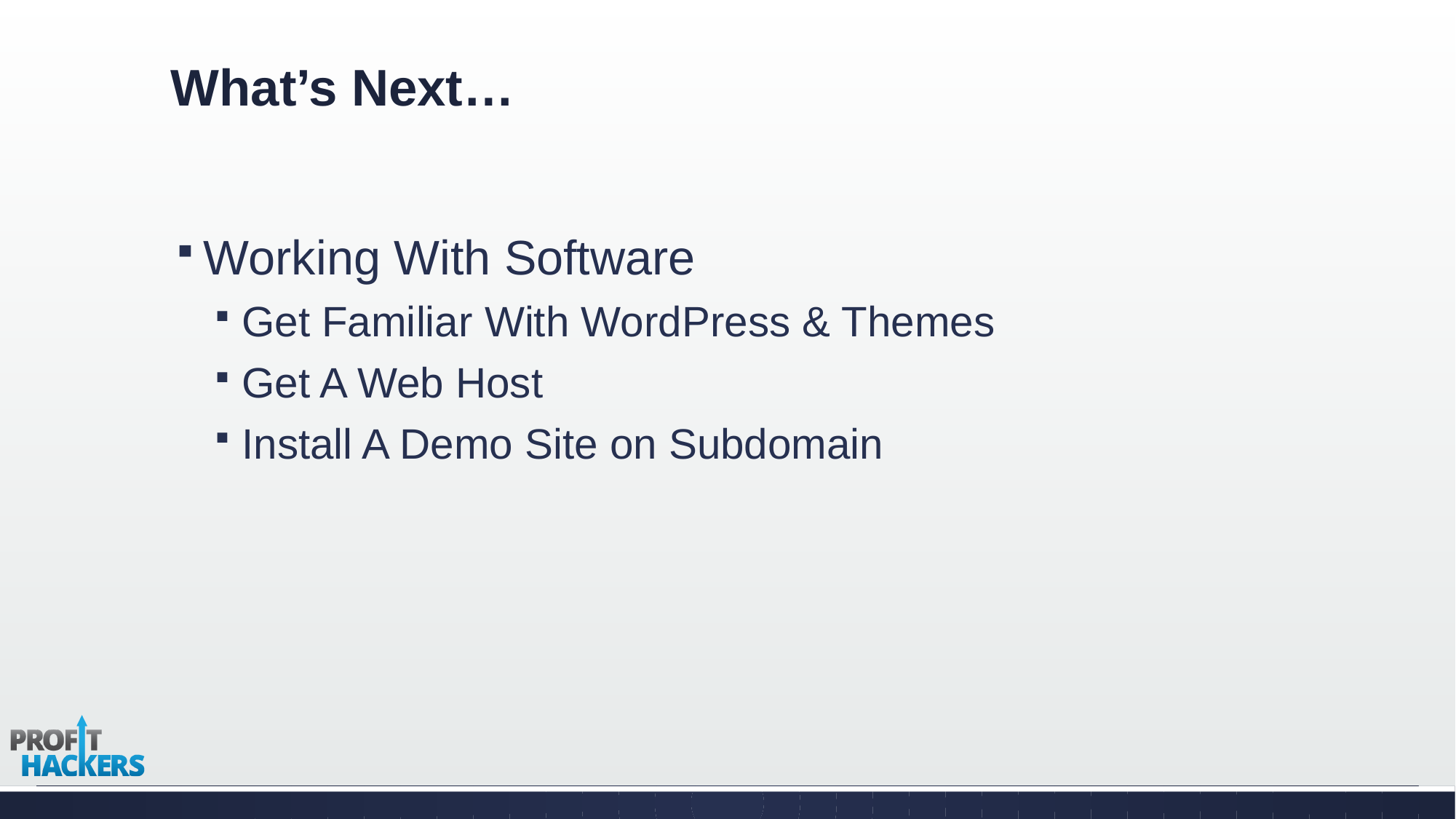

# What’s Next…
Working With Software
Get Familiar With WordPress & Themes
Get A Web Host
Install A Demo Site on Subdomain